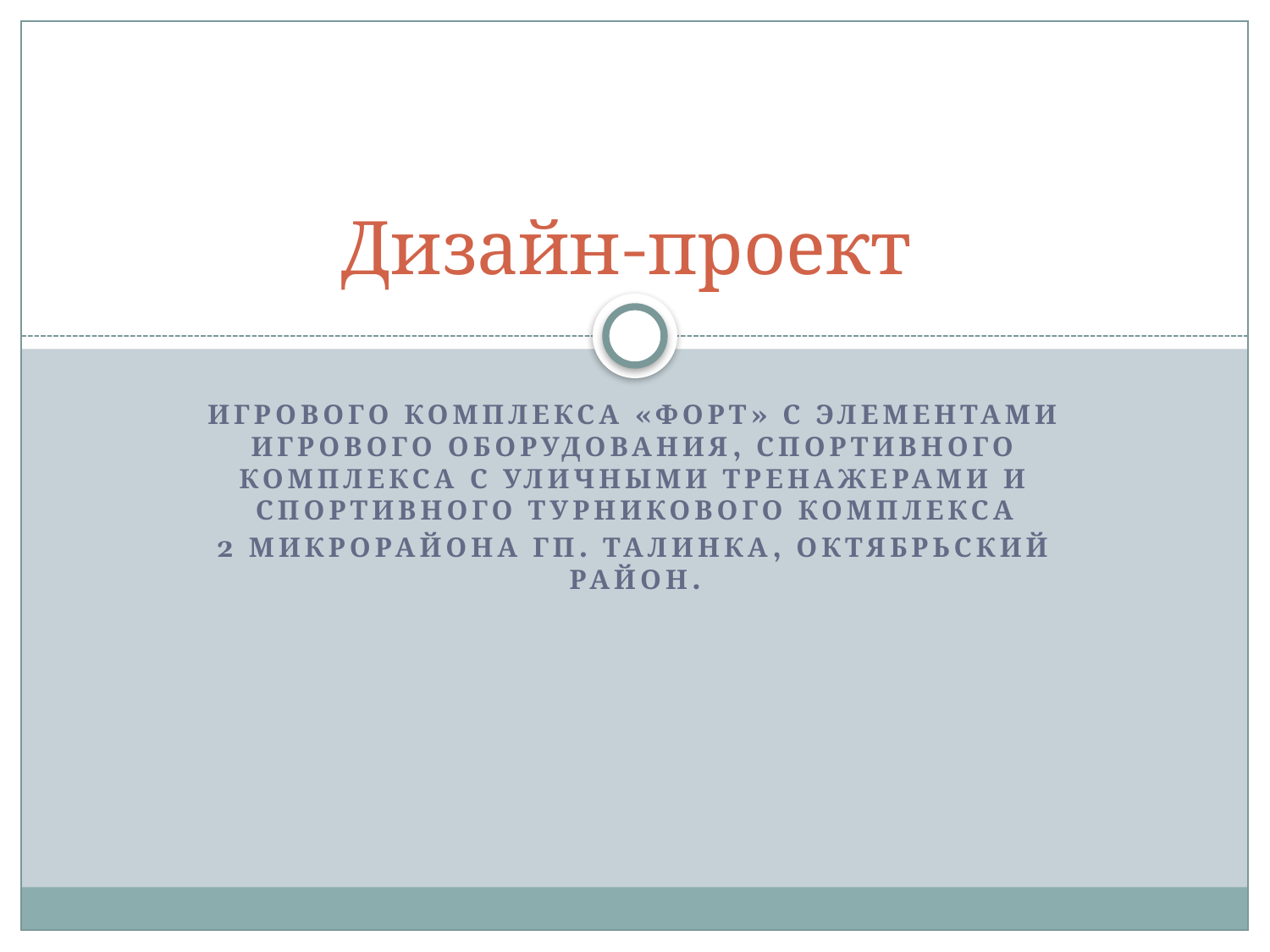

# Дизайн-проект
Игрового комплекса «Форт» с элементами игрового оборудования, спортивного комплекса с уличными тренажерами и спортивного турникового комплекса
2 МИКРОРАЙОНА ГП. тАЛИНКА, октябрьский район.